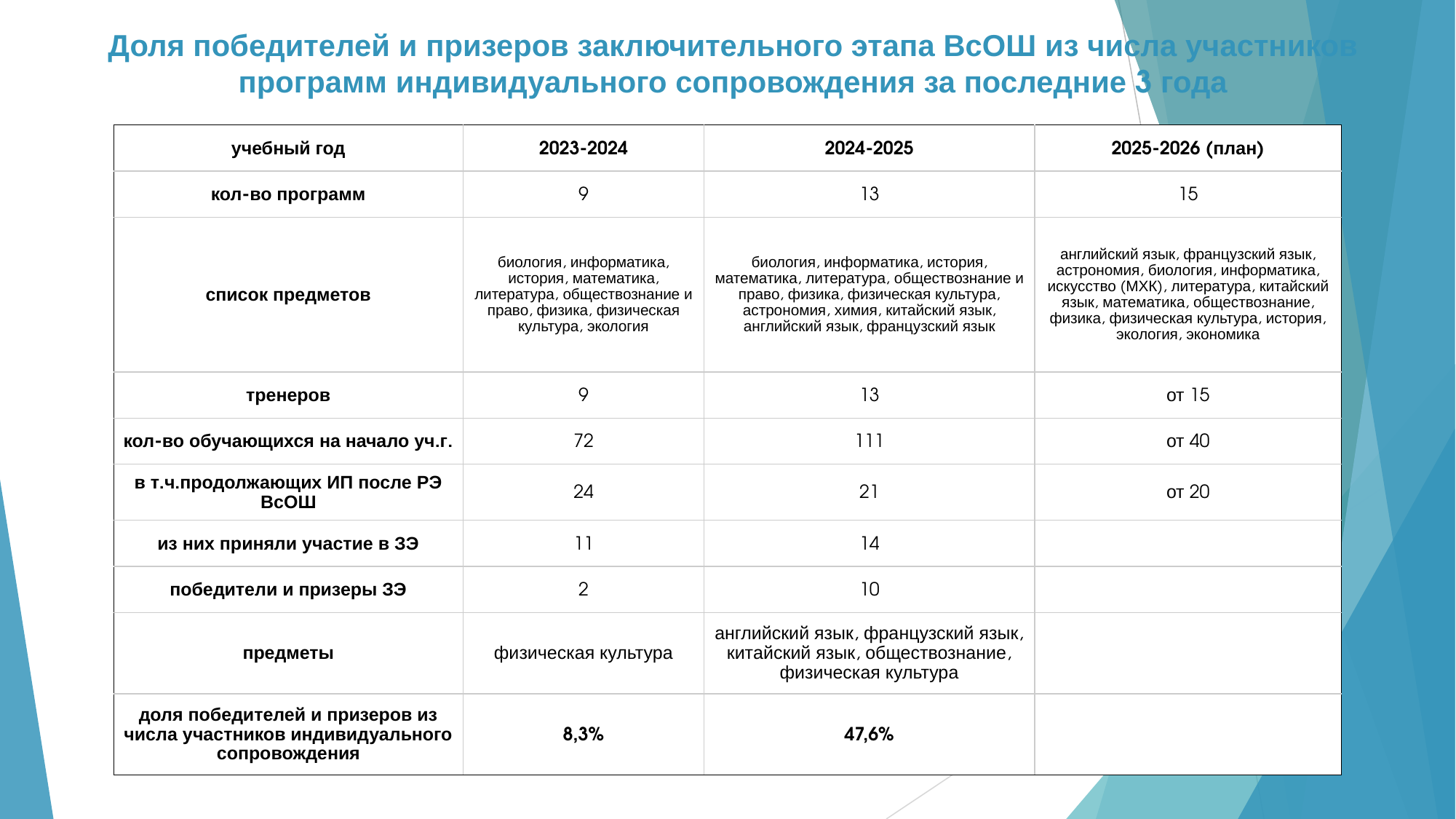

Доля победителей и призеров заключительного этапа ВсОШ из числа участников программ индивидуального сопровождения за последние 3 года
| учебный год | 2023-2024 | 2024-2025 | 2025-2026 (план) |
| --- | --- | --- | --- |
| кол-во программ | 9 | 13 | 15 |
| список предметов | биология, информатика, история, математика, литература, обществознание и право, физика, физическая культура, экология | биология, информатика, история, математика, литература, обществознание и право, физика, физическая культура, астрономия, химия, китайский язык, английский язык, французский язык | английский язык, французский язык, астрономия, биология, информатика, искусство (МХК), литература, китайский язык, математика, обществознание, физика, физическая культура, история, экология, экономика |
| тренеров | 9 | 13 | от 15 |
| кол-во обучающихся на начало уч.г. | 72 | 111 | от 40 |
| в т.ч.продолжающих ИП после РЭ ВсОШ | 24 | 21 | от 20 |
| из них приняли участие в ЗЭ | 11 | 14 |  |
| победители и призеры ЗЭ | 2 | 10 |  |
| предметы | физическая культура | английский язык, французский язык, китайский язык, обществознание, физическая культура |  |
| доля победителей и призеров из числа участников индивидуального сопровождения | 8,3% | 47,6% |  |